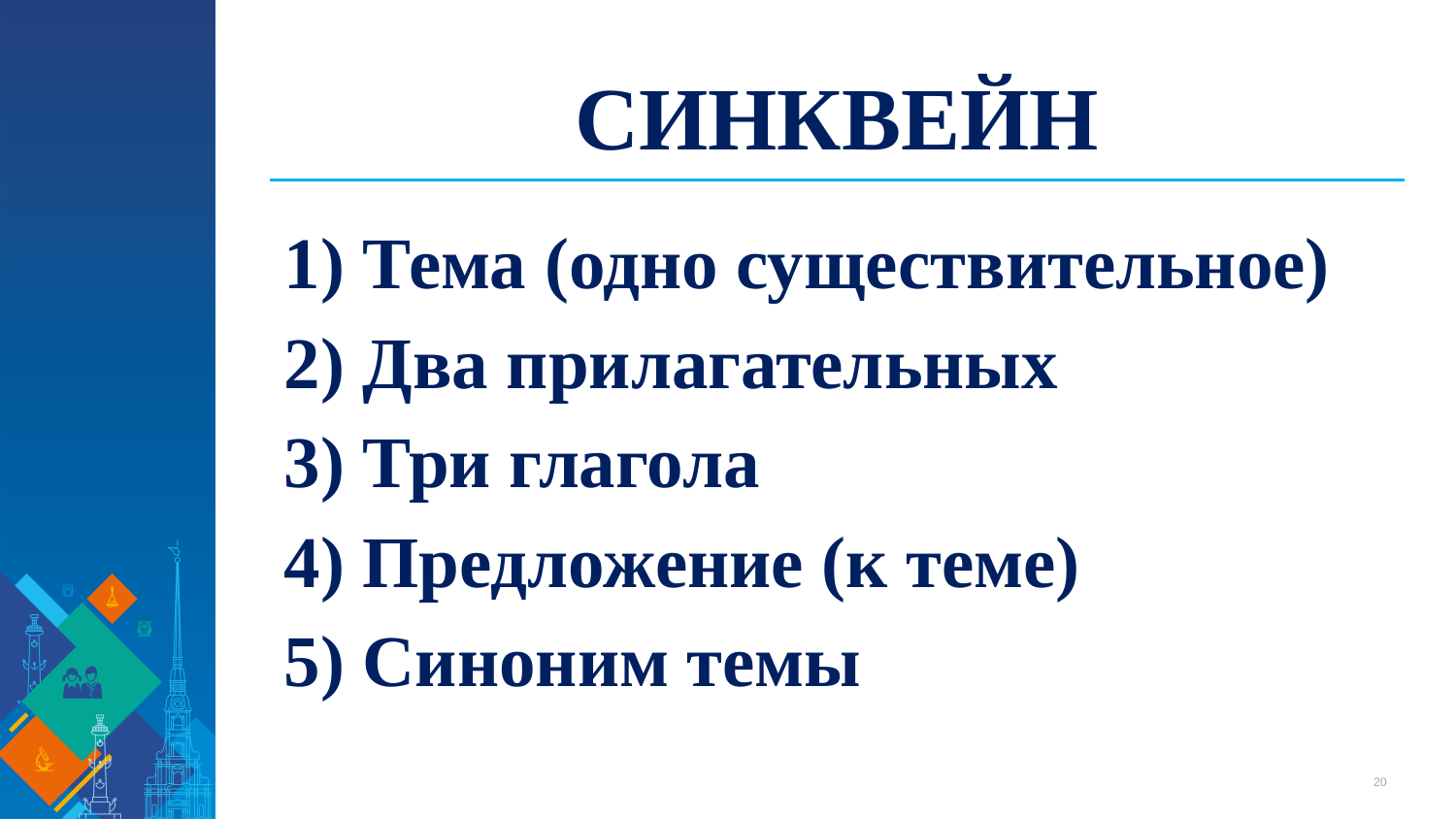

# СИНКВЕЙН
1) Тема (одно существительное)
2) Два прилагательных
3) Три глагола
4) Предложение (к теме)
5) Синоним темы

20